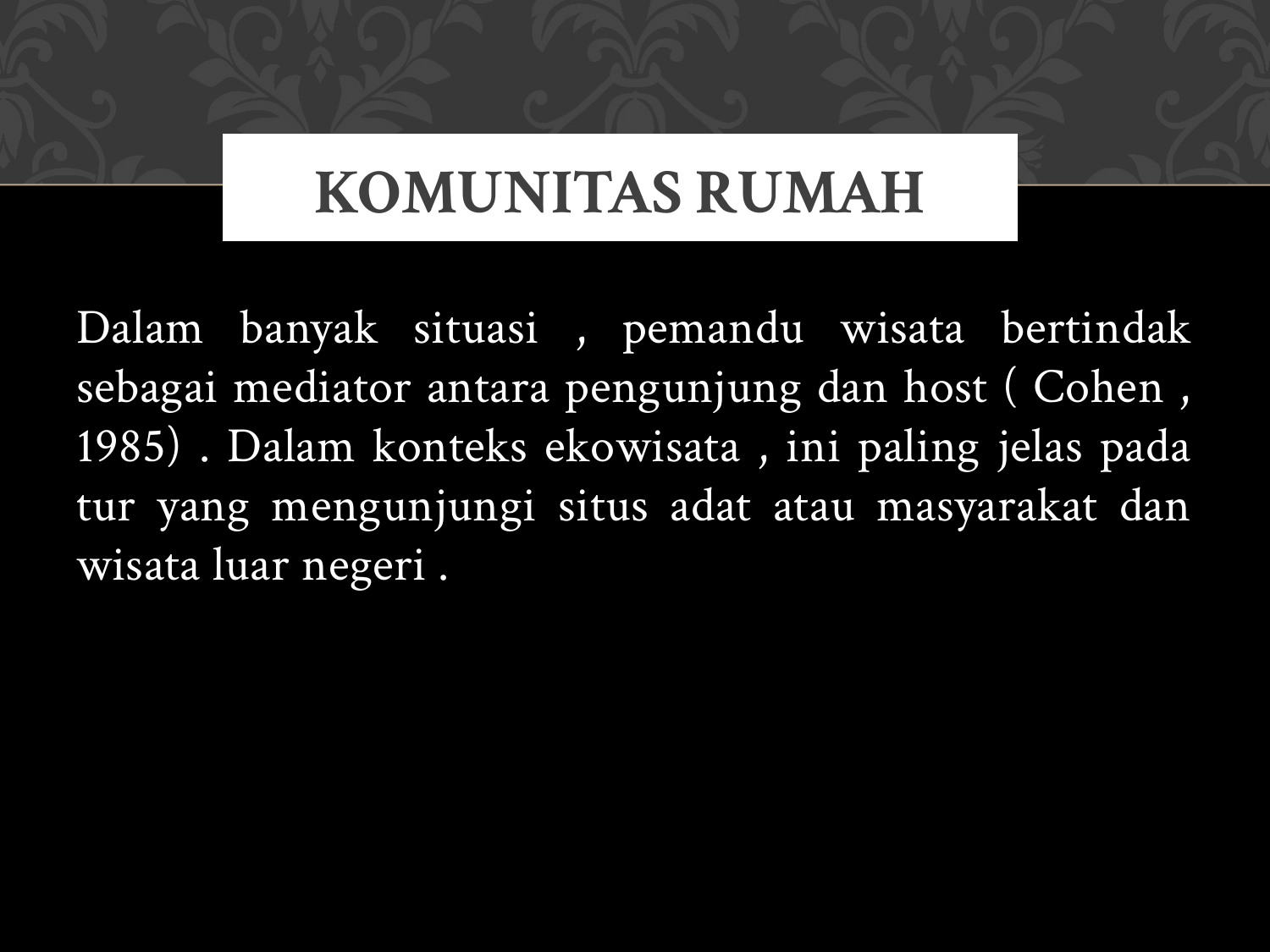

# Komunitas Rumah
Dalam banyak situasi , pemandu wisata bertindak sebagai mediator antara pengunjung dan host ( Cohen , 1985) . Dalam konteks ekowisata , ini paling jelas pada tur yang mengunjungi situs adat atau masyarakat dan wisata luar negeri .